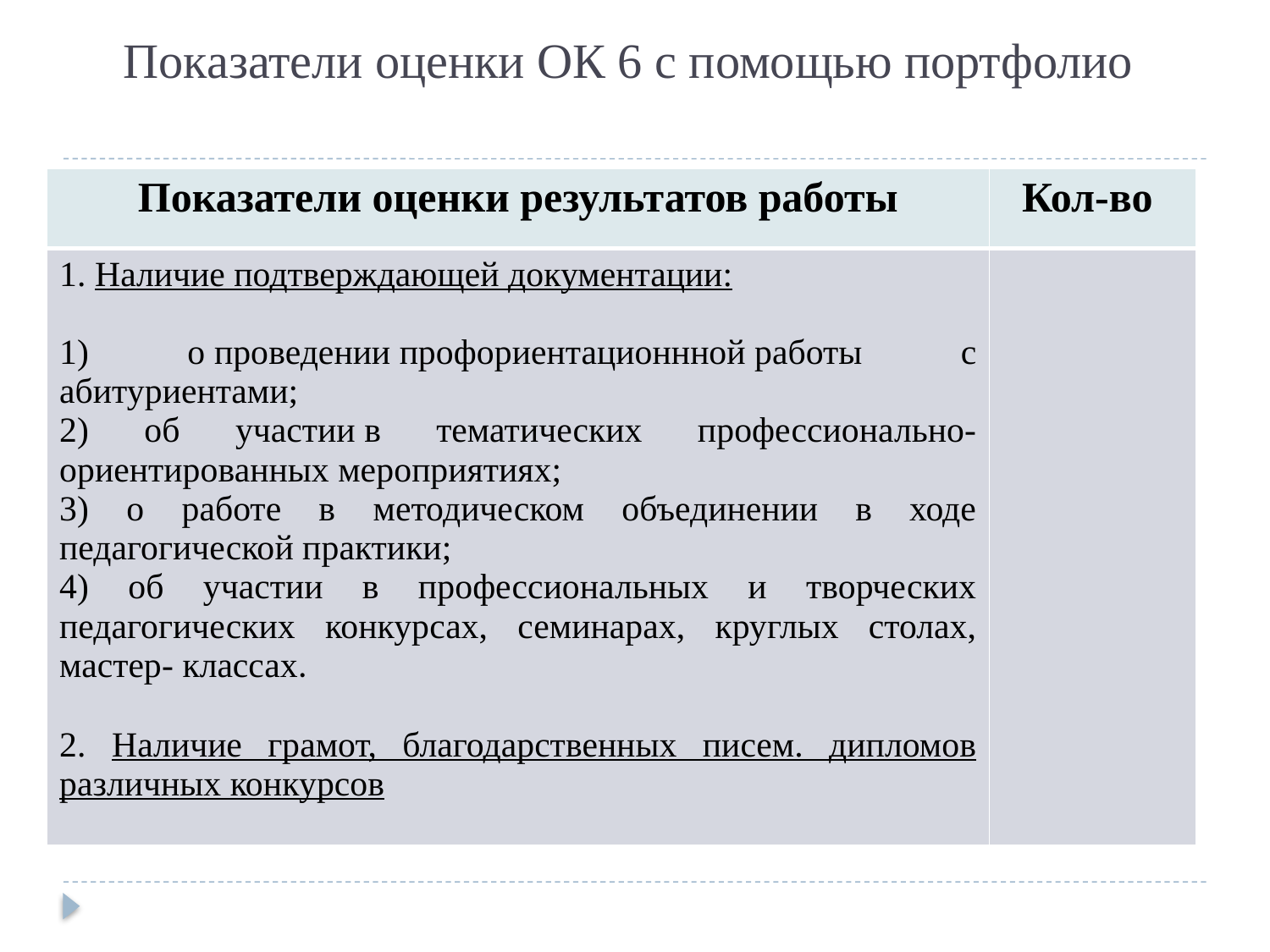

# Показатели оценки ОК 6 с помощью портфолио
| Показатели оценки результатов работы | Кол-во |
| --- | --- |
| 1. Наличие подтверждающей документации: 1) о проведении профориентационнной работы с абитуриентами;  2) об участии в тематических профессионально-ориентированных мероприятиях; 3) о работе в методическом объединении в ходе педагогической практики; 4) об участии в профессиональных и творческих педагогических конкурсах, семинарах, круглых столах, мастер- классах. 2. Наличие грамот, благодарственных писем. дипломов различных конкурсов |  |